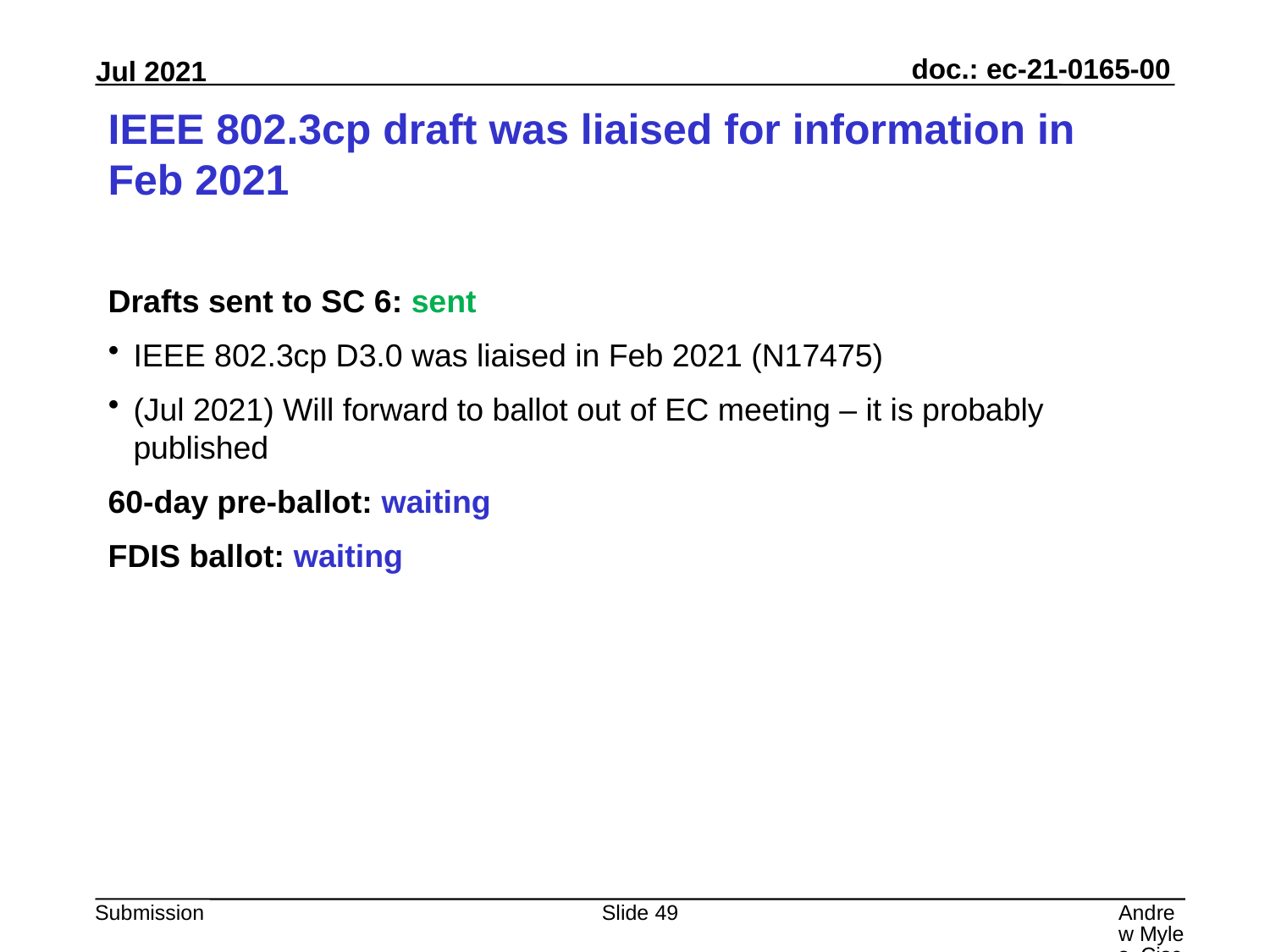

# IEEE 802.3cp draft was liaised for information in Feb 2021
Drafts sent to SC 6: sent
IEEE 802.3cp D3.0 was liaised in Feb 2021 (N17475)
(Jul 2021) Will forward to ballot out of EC meeting – it is probably published
60-day pre-ballot: waiting
FDIS ballot: waiting

Slide 49
Andrew Myles, Cisco